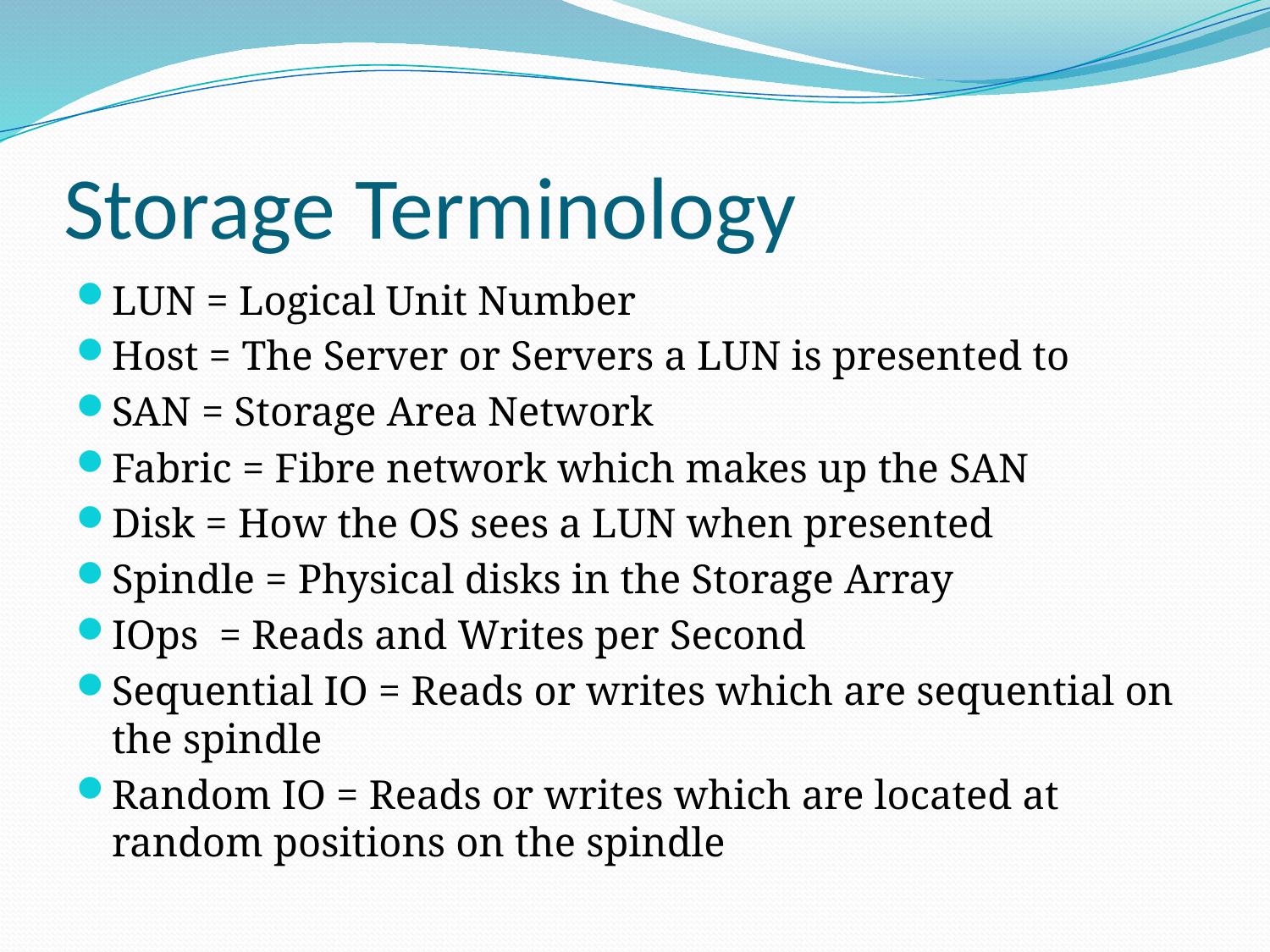

# Storage Terminology
LUN = Logical Unit Number
Host = The Server or Servers a LUN is presented to
SAN = Storage Area Network
Fabric = Fibre network which makes up the SAN
Disk = How the OS sees a LUN when presented
Spindle = Physical disks in the Storage Array
IOps  = Reads and Writes per Second
Sequential IO = Reads or writes which are sequential on the spindle
Random IO = Reads or writes which are located at random positions on the spindle